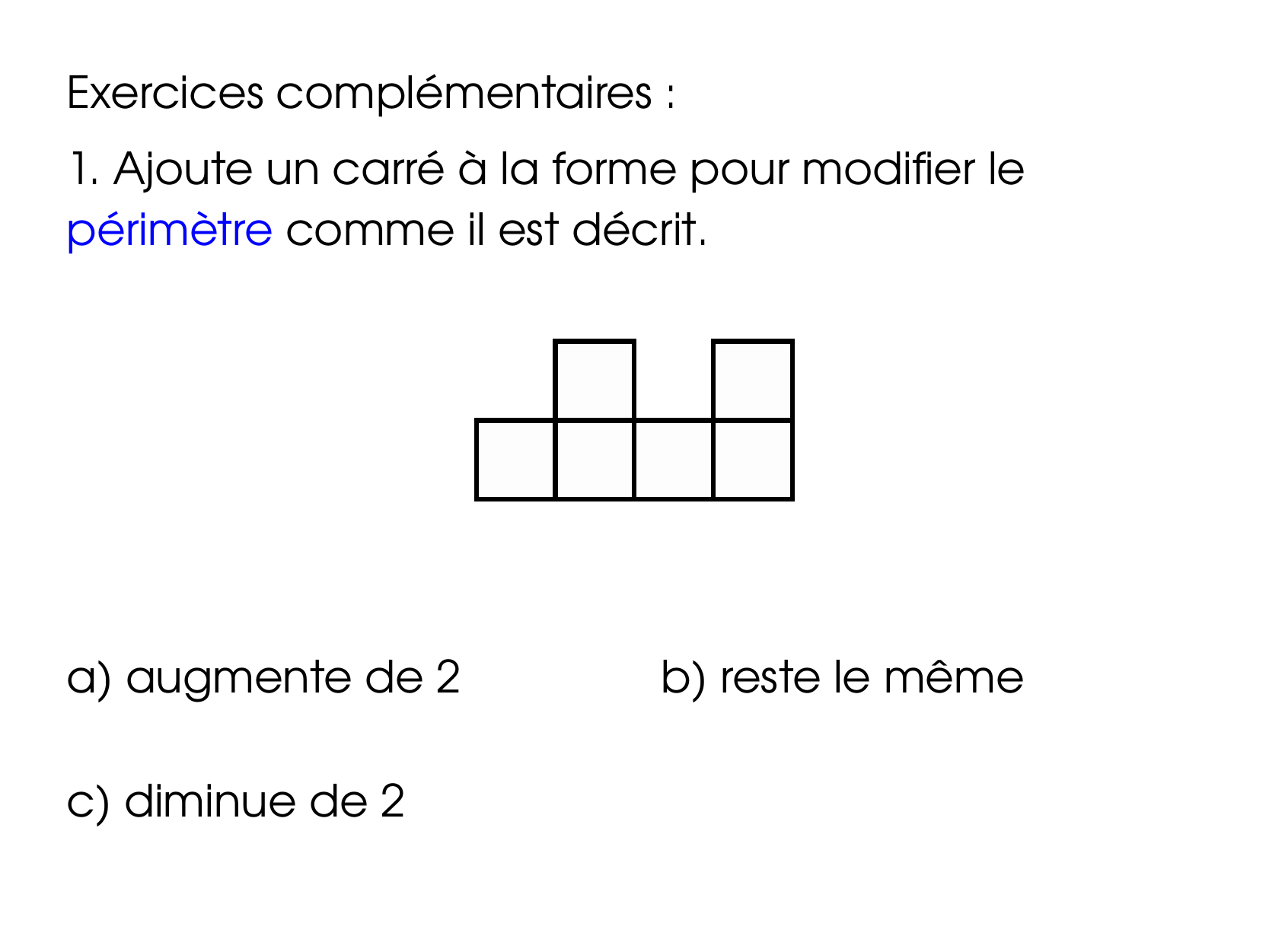

Exercices complémentaires :
1. Ajoute un carré à la forme pour modifier le périmètre comme il est décrit.

a) augmente de 2
b) reste le même
c) diminue de 2